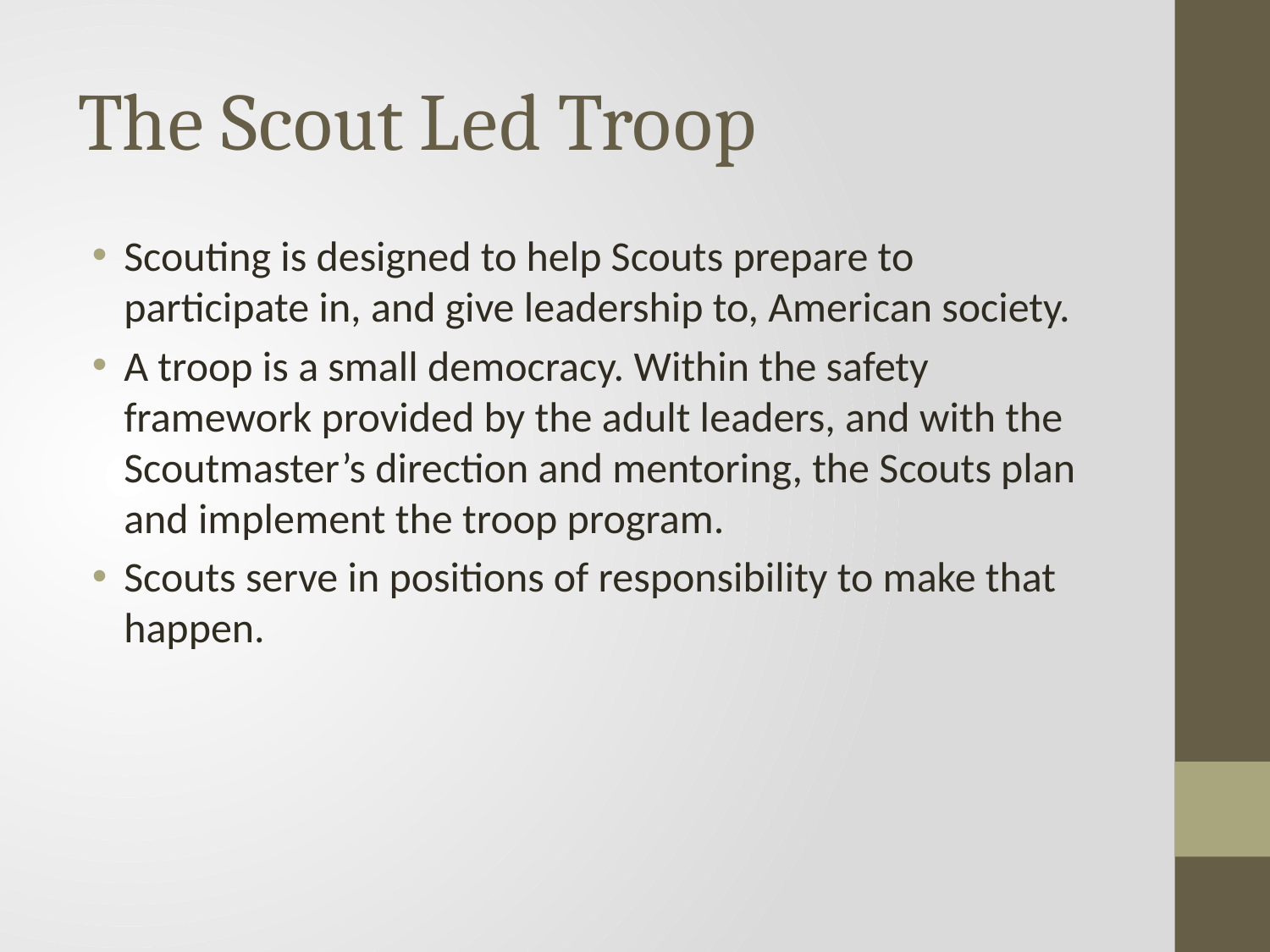

# The Scout Led Troop
Scouting is designed to help Scouts prepare to participate in, and give leadership to, American society.
A troop is a small democracy. Within the safety framework provided by the adult leaders, and with the Scoutmaster’s direction and mentoring, the Scouts plan and implement the troop program.
Scouts serve in positions of responsibility to make that happen.